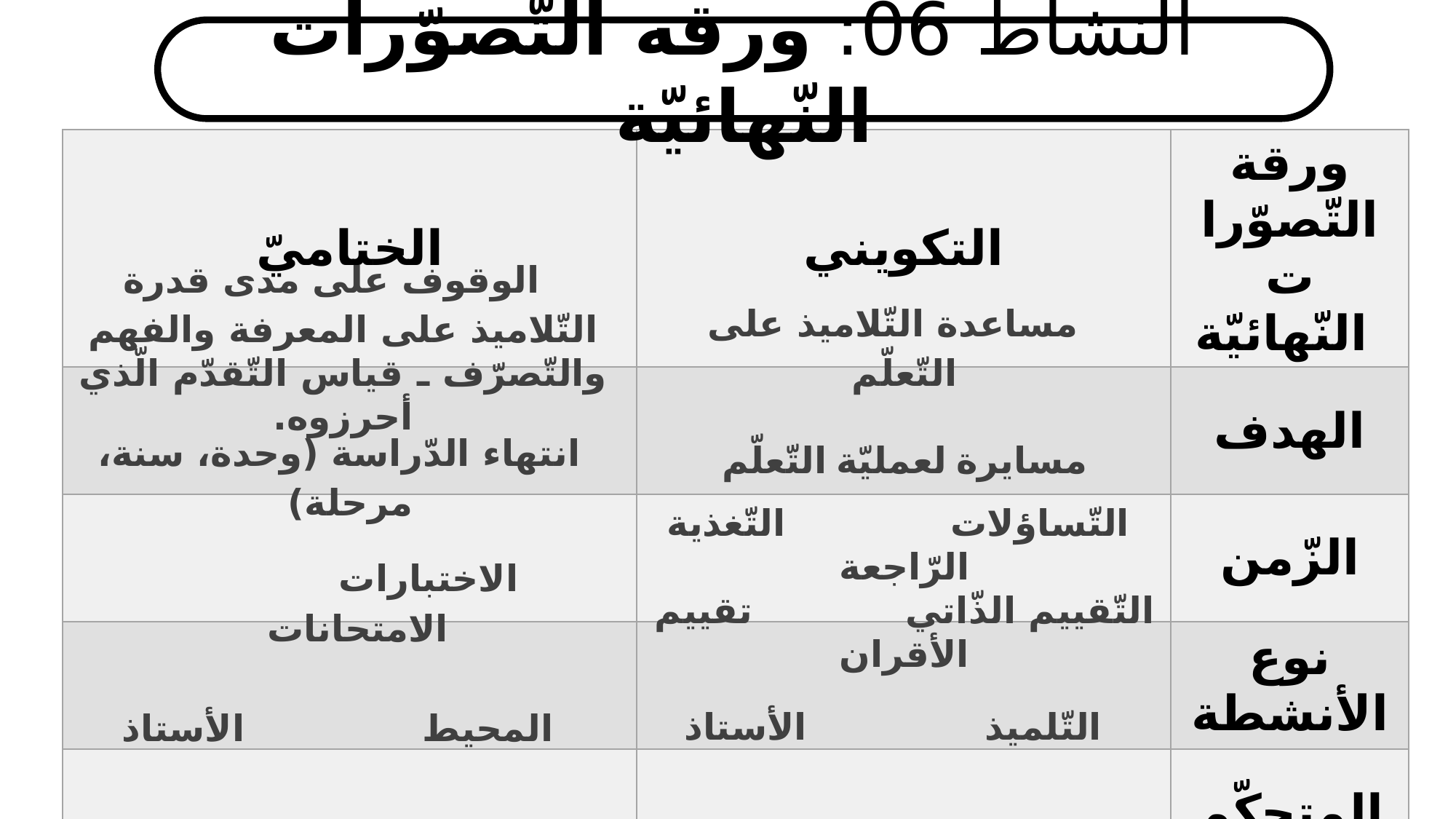

النشاط 06: ورقة التّصوّرات النّهائيّة
| الختاميّ | التكويني | ورقة التّصوّرات النّهائيّة |
| --- | --- | --- |
|  |  | الهدف |
|  |  | الزّمن |
|  |  | نوع الأنشطة |
|  |  | المتحكّم |
 الوقوف على مدى قدرة التّلاميذ على المعرفة والفهم والتّصرّف ـ قياس التّقدّم الّذي أحرزوه.
 مساعدة التّلاميذ على التّعلّم
مسايرة لعمليّة التّعلّم
 انتهاء الدّراسة (وحدة، سنة، مرحلة)
 الاختبارات              الامتحانات
 التّساؤلات             التّغذية الرّاجعة
التّقييم الذّاتي            تقييم الأقران
 المحيط              الأستاذ
 التّلميذ              الأستاذ